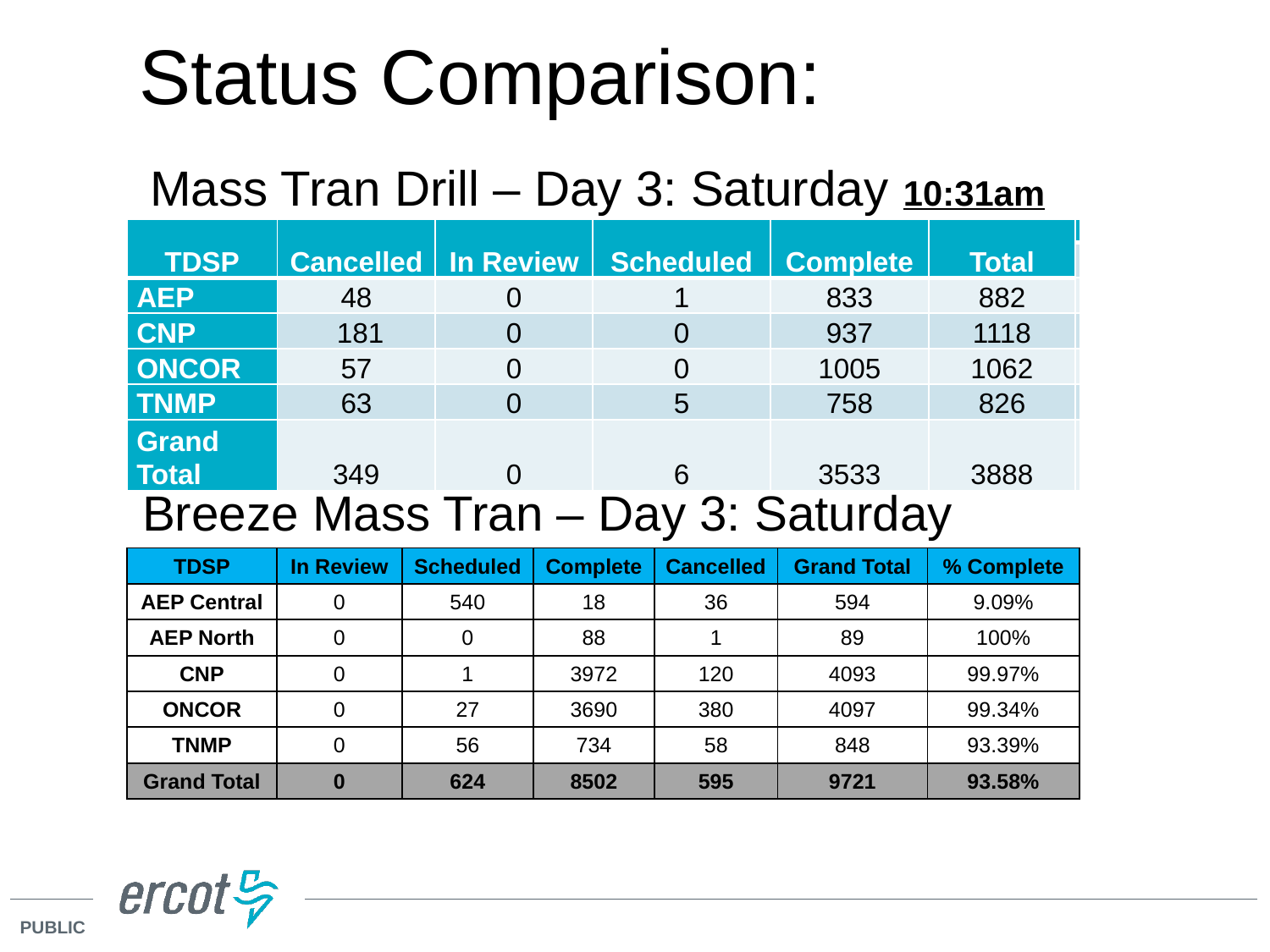

Status Comparison:

Mass Tran Drill – Day 3: Saturday 10:31am

| TDSP | Cancelled | In Review | Scheduled | Complete | Total |  |
| --- | --- | --- | --- | --- | --- | --- |
|  |  |  |  |  |  |  |
| AEP | 48 | 0 | 1 | 833 | 882 |  |
| CNP | 181 | 0 | 0 | 937 | 1118 |  |
| ONCOR | 57 | 0 | 0 | 1005 | 1062 |  |
| TNMP | 63 | 0 | 5 | 758 | 826 |  |
| Grand Total | 349 | 0 | 6 | 3533 | 3888 |  |
Breeze Mass Tran – Day 3: Saturday
| TDSP | In Review | Scheduled | Complete | Cancelled | Grand Total | % Complete |
| --- | --- | --- | --- | --- | --- | --- |
| AEP Central | 0 | 540 | 18 | 36 | 594 | 9.09% |
| AEP North | 0 | 0 | 88 | 1 | 89 | 100% |
| CNP | 0 | 1 | 3972 | 120 | 4093 | 99.97% |
| ONCOR | 0 | 27 | 3690 | 380 | 4097 | 99.34% |
| TNMP | 0 | 56 | 734 | 58 | 848 | 93.39% |
| Grand Total | 0 | 624 | 8502 | 595 | 9721 | 93.58% |